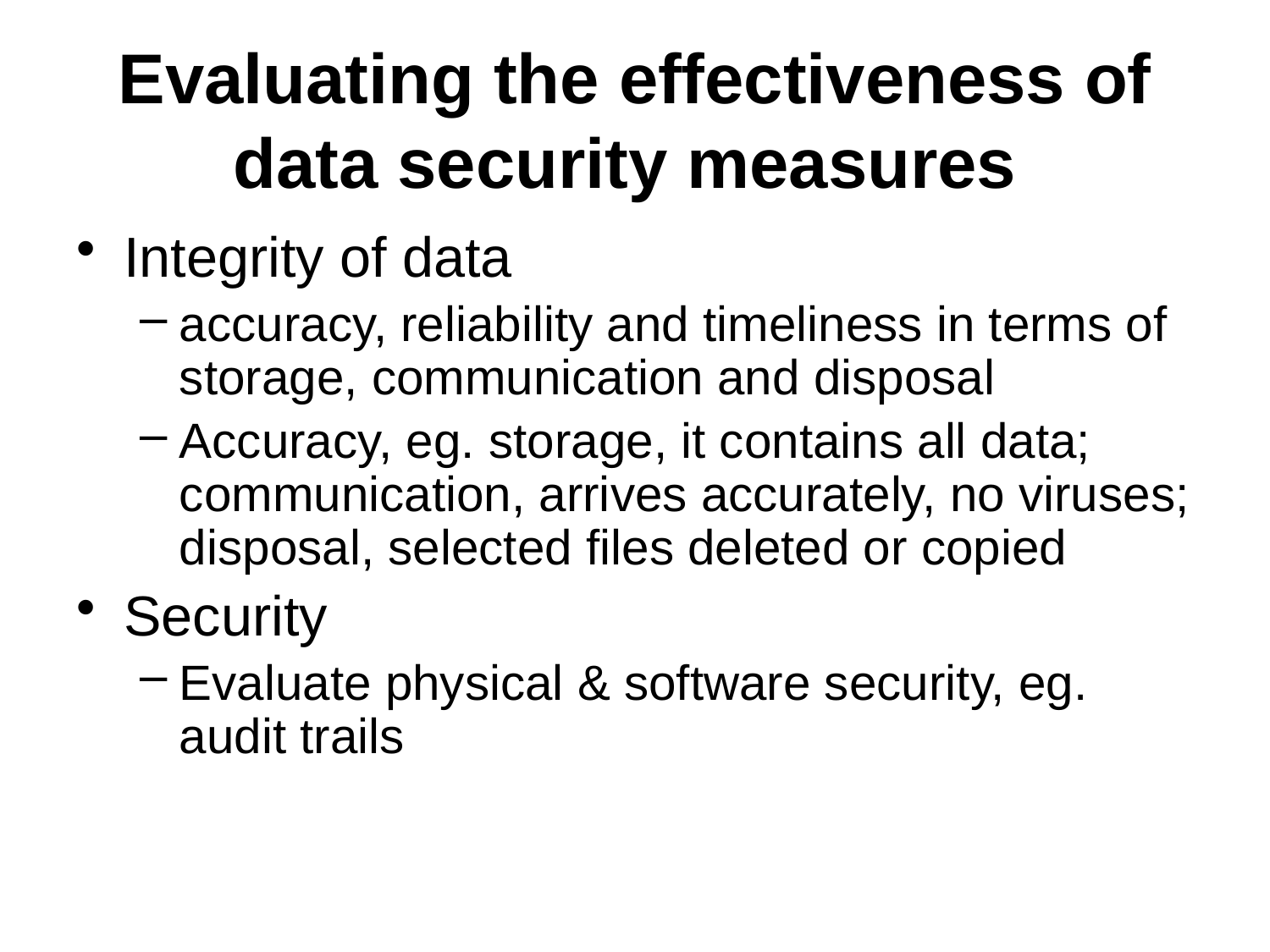

# Evaluating the effectiveness of data security measures
Integrity of data
accuracy, reliability and timeliness in terms of storage, communication and disposal
Accuracy, eg. storage, it contains all data; communication, arrives accurately, no viruses; disposal, selected files deleted or copied
Security
Evaluate physical & software security, eg. audit trails